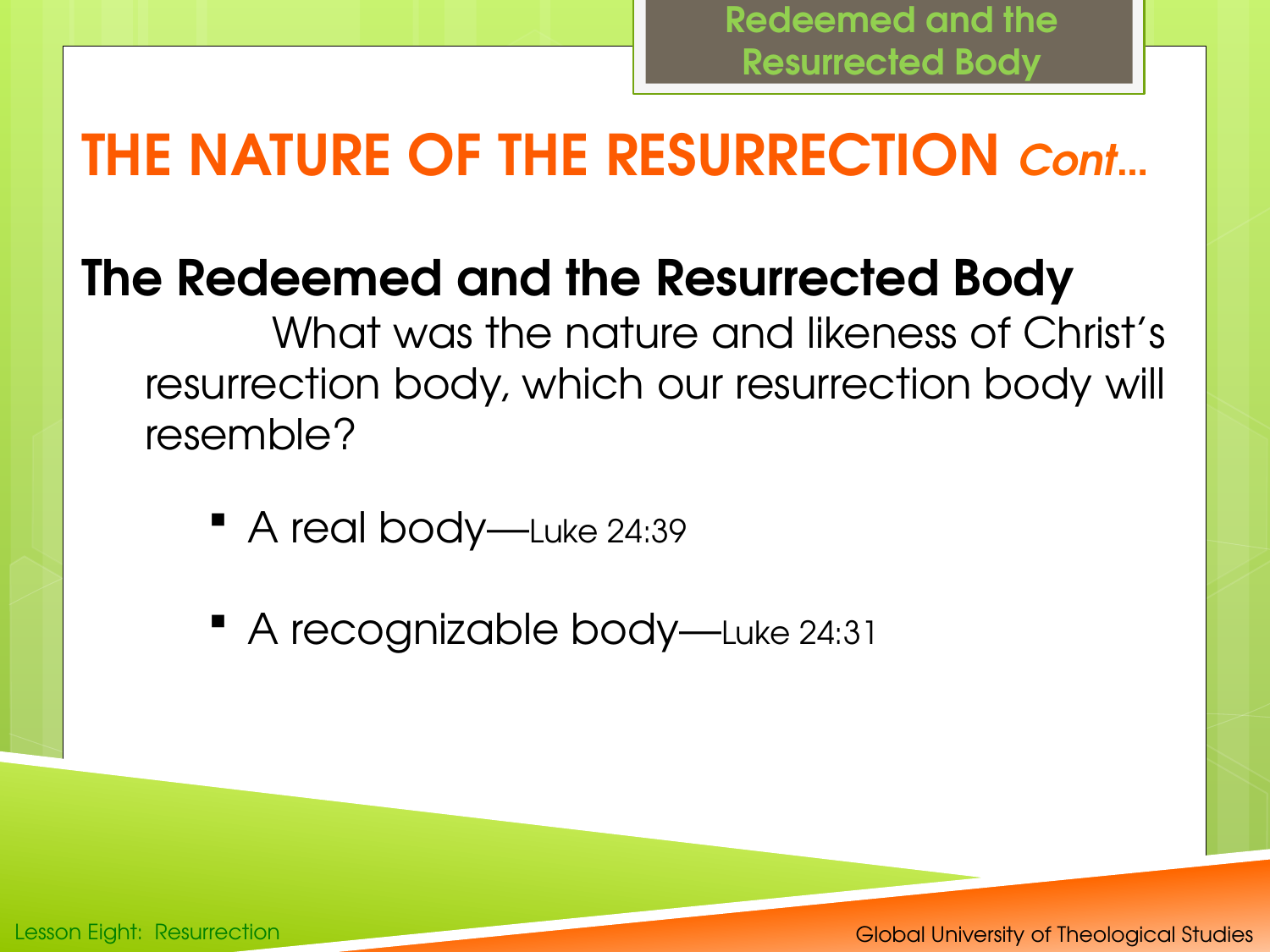

Redeemed and the Resurrected Body
THE NATURE OF THE RESURRECTION Cont…

The Redeemed and the Resurrected Body
	What was the nature and likeness of Christ’s resurrection body, which our resurrection body will resemble?

A real body—Luke 24:39

A recognizable body—Luke 24:31

 Global University of Theological Studies
Lesson Eight:  Resurrection